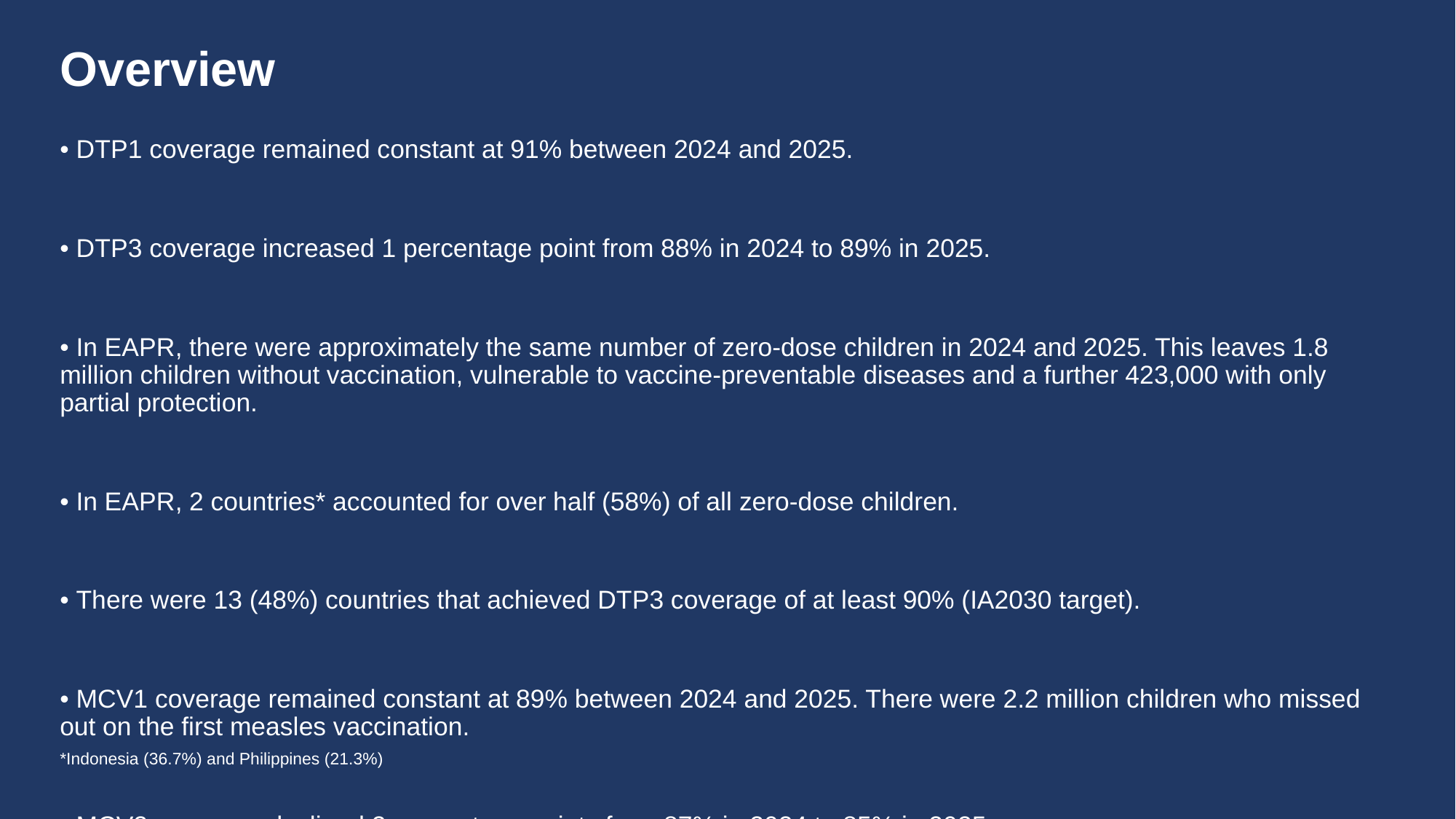

# Overview
• DTP1 coverage remained constant at 91% between 2024 and 2025.

• DTP3 coverage increased 1 percentage point from 88% in 2024 to 89% in 2025.

• In EAPR, there were approximately the same number of zero-dose children in 2024 and 2025. This leaves 1.8 million children without vaccination, vulnerable to vaccine-preventable diseases and a further 423,000 with only partial protection.

• In EAPR, 2 countries* accounted for over half (58%) of all zero-dose children.

• There were 13 (48%) countries that achieved DTP3 coverage of at least 90% (IA2030 target).

• MCV1 coverage remained constant at 89% between 2024 and 2025. There were 2.2 million children who missed out on the first measles vaccination.

• MCV2 coverage declined 2 percentage points from 87% in 2024 to 85% in 2025.

• Last dose coverage of HPV vaccination (HPVc) among girls increased from 20% to 22% in 2025.
*Indonesia (36.7%) and Philippines (21.3%)